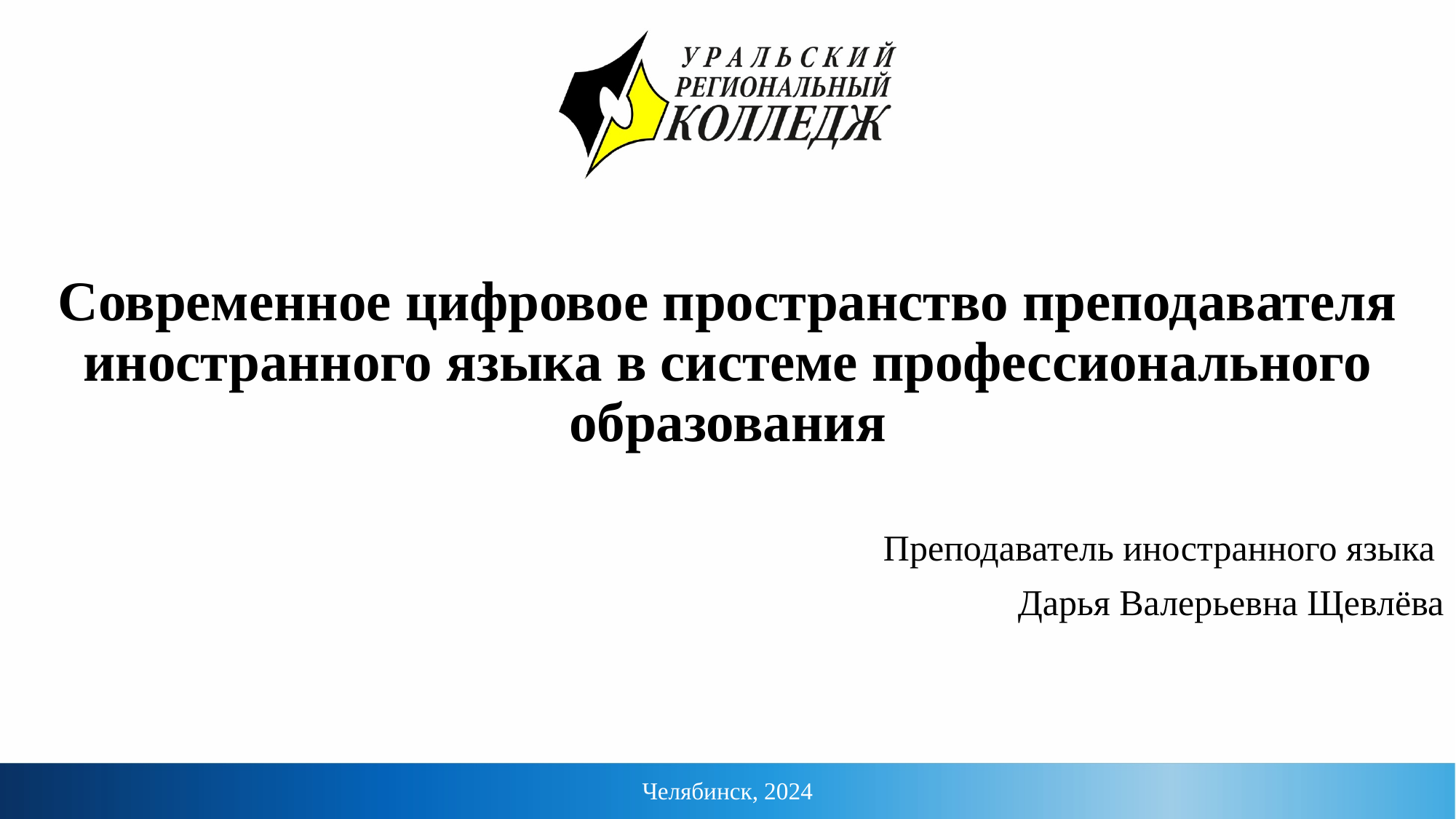

# Современное цифровое пространство преподавателя иностранного языка в системе профессионального образования
Преподаватель иностранного языка
Дарья Валерьевна Щевлёва
Челябинск, 2024